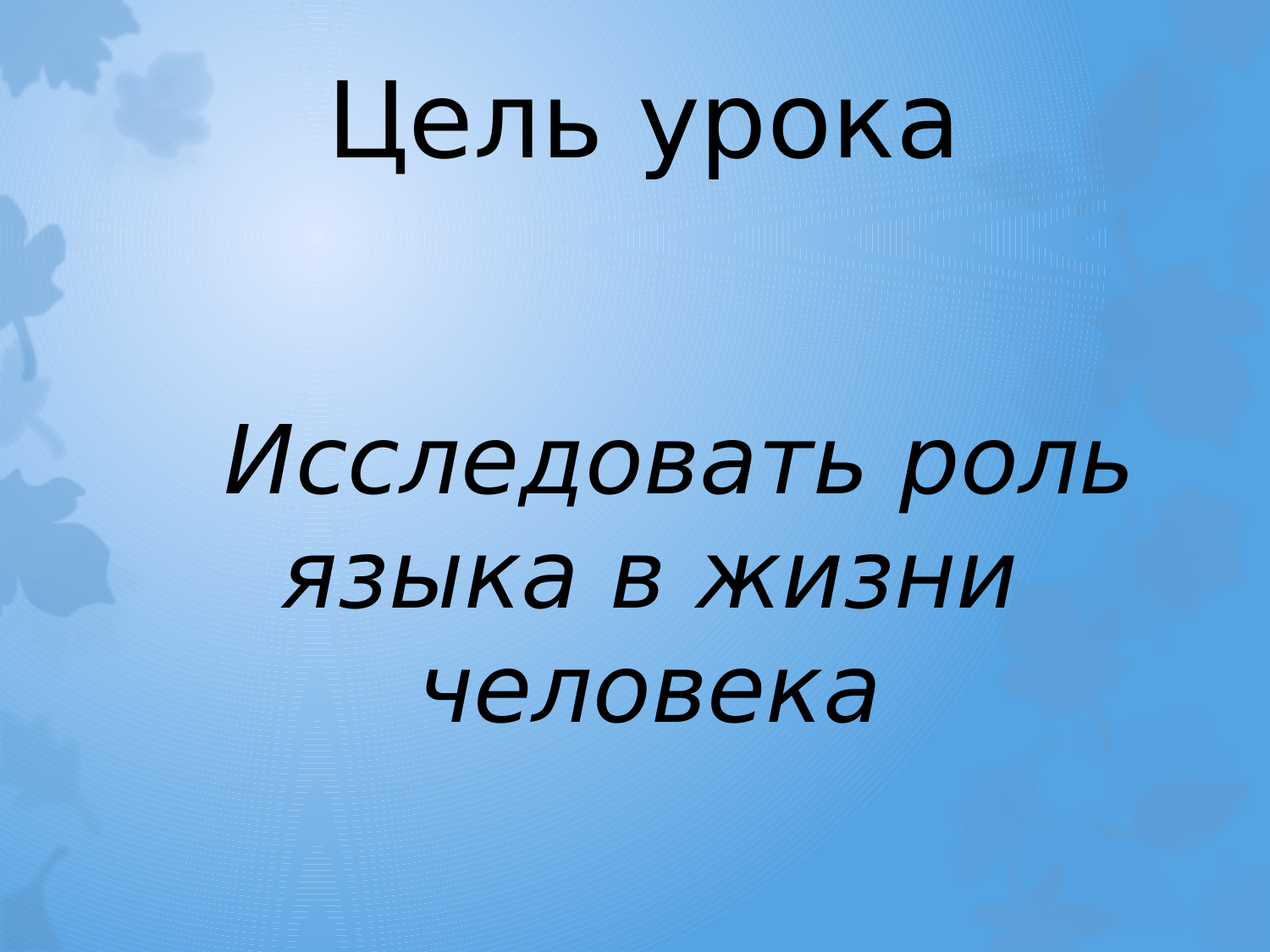

# Цель урока

  Исследовать роль языка в жизни человека